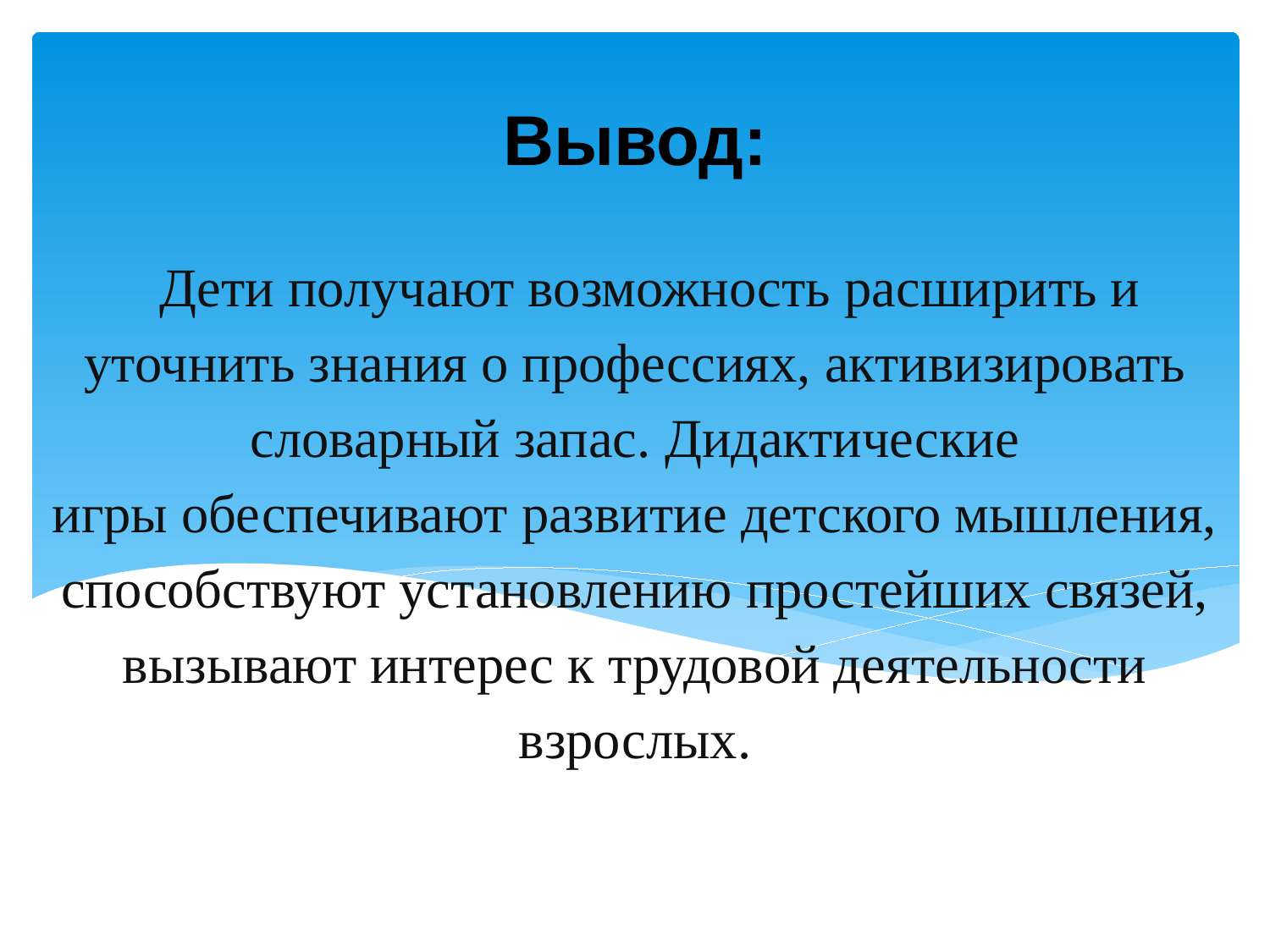

Вывод:
# Дети получают возможность расширить и уточнить знания о профессиях, активизировать словарный запас. Дидактические игры обеспечивают развитие детского мышления, способствуют установлению простейших связей, вызывают интерес к трудовой деятельности взрослых.